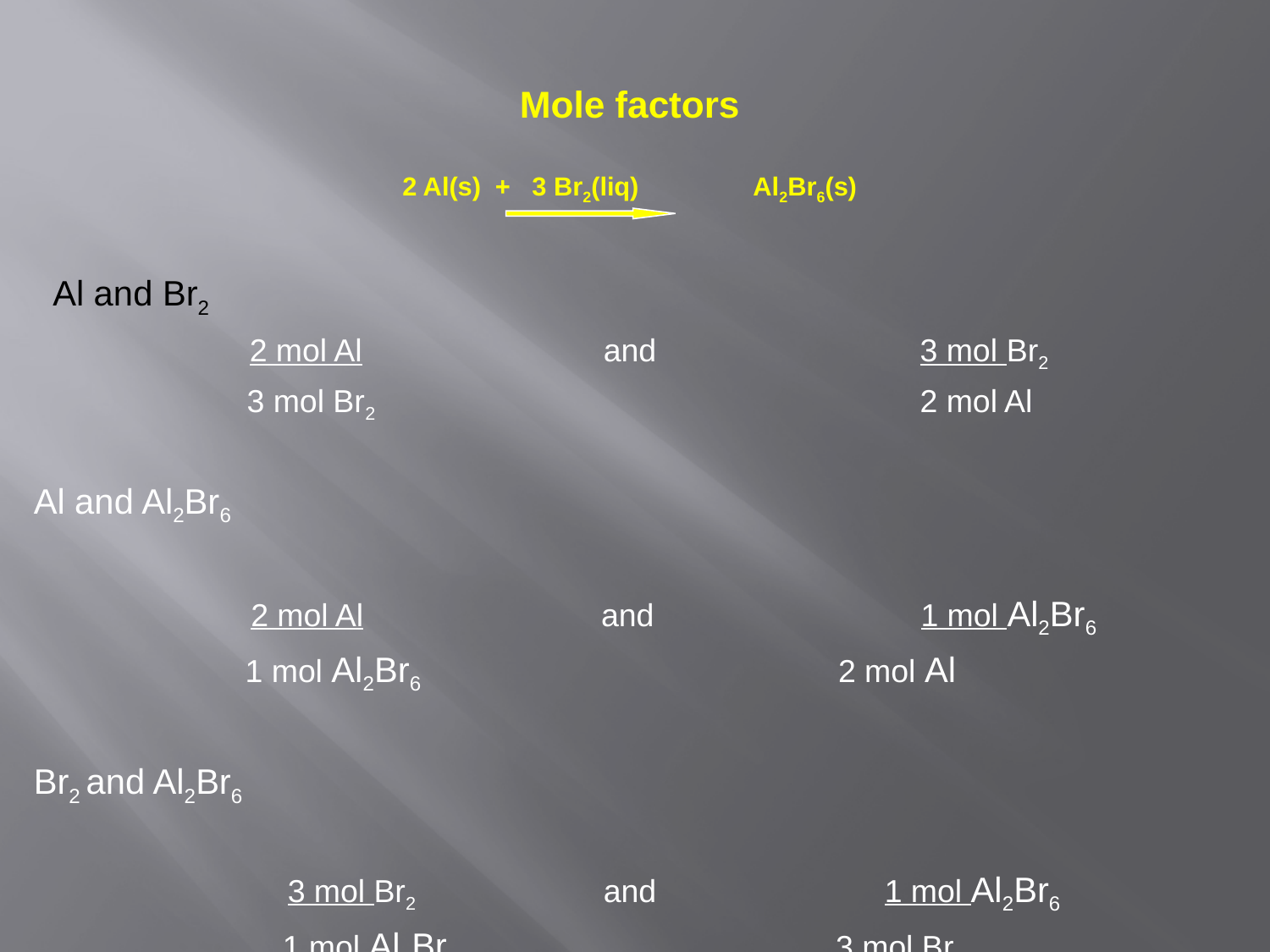

# Mole factors 2 Al(s)  +   3 Br2(liq)                Al2Br6(s)

Al and Br2
	          2 mol Al		       and		              3 mol Br2
                        3 mol Br2 				              2 mol Al

Al and Al2Br6

                                      2 mol Al	                     and                              1 mol Al2Br6
                                     1 mol Al2Br6                                                                         2 mol Al

Br2 and Al2Br6

                	3 mol Br2 	       and 		          1 mol Al2Br6
                            1 mol Al2Br6                                                                  3 mol Br2